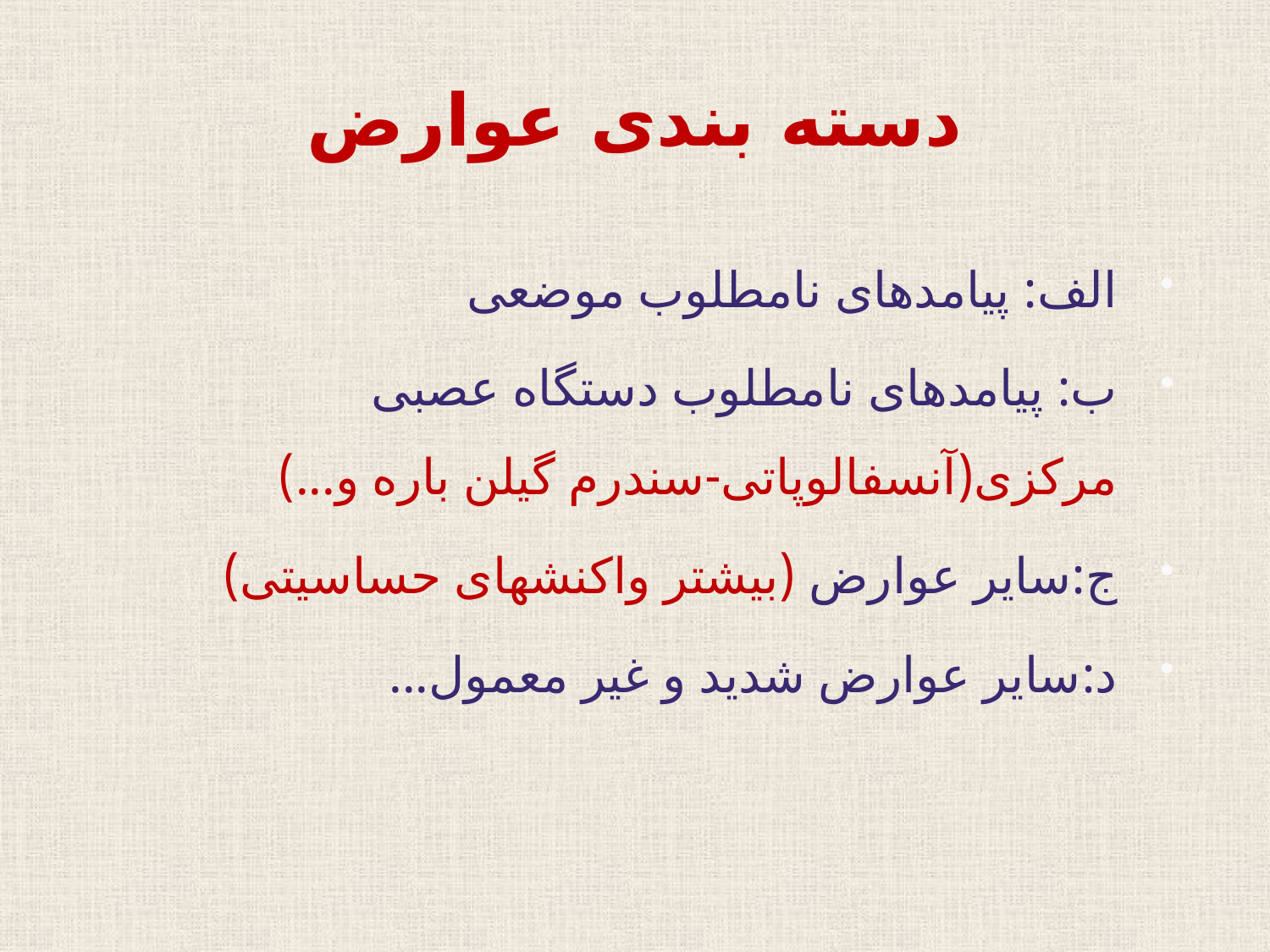

# دسته بندی عوارض
الف: پیامدهای نامطلوب موضعی
ب: پیامدهای نامطلوب دستگاه عصبی مرکزی(آنسفالوپاتی-سندرم گیلن باره و...)
ج:سایر عوارض (بیشتر واکنشهای حساسیتی)
د:سایر عوارض شدید و غیر معمول...